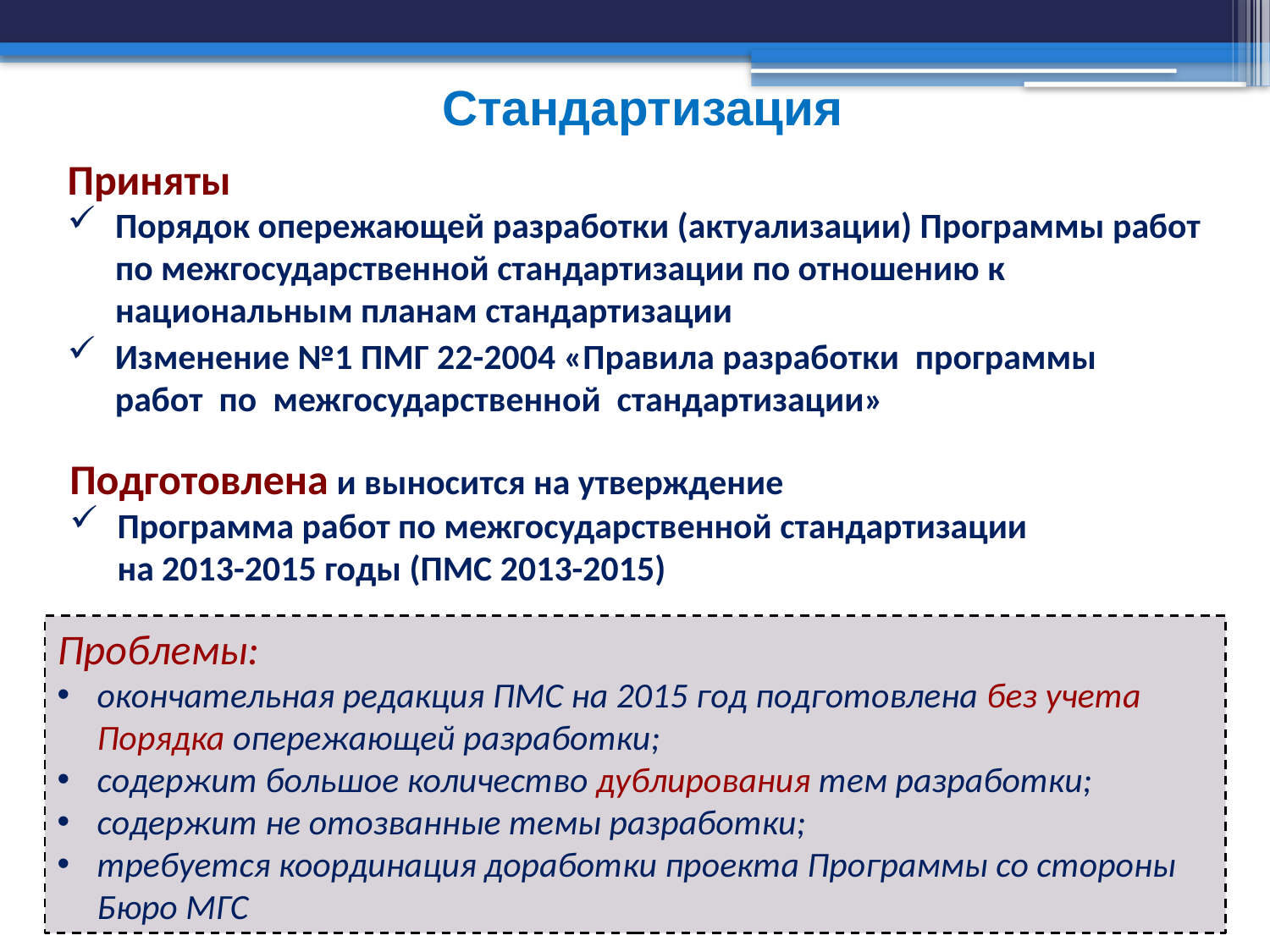

11
Стандартизация
Приняты
Порядок опережающей разработки (актуализации) Программы работ по межгосударственной стандартизации по отношению к национальным планам стандартизации
Изменение №1 ПМГ 22-2004 «Правила разработки  программы  работ  по  межгосударственной  стандартизации»
Подготовлена и выносится на утверждение
Программа работ по межгосударственной стандартизации
на 2013-2015 годы (ПМС 2013-2015)
Проблемы:
окончательная редакция ПМС на 2015 год подготовлена без учета Порядка опережающей разработки;
содержит большое количество дублирования тем разработки;
содержит не отозванные темы разработки;
требуется координация доработки проекта Программы со стороны Бюро МГС